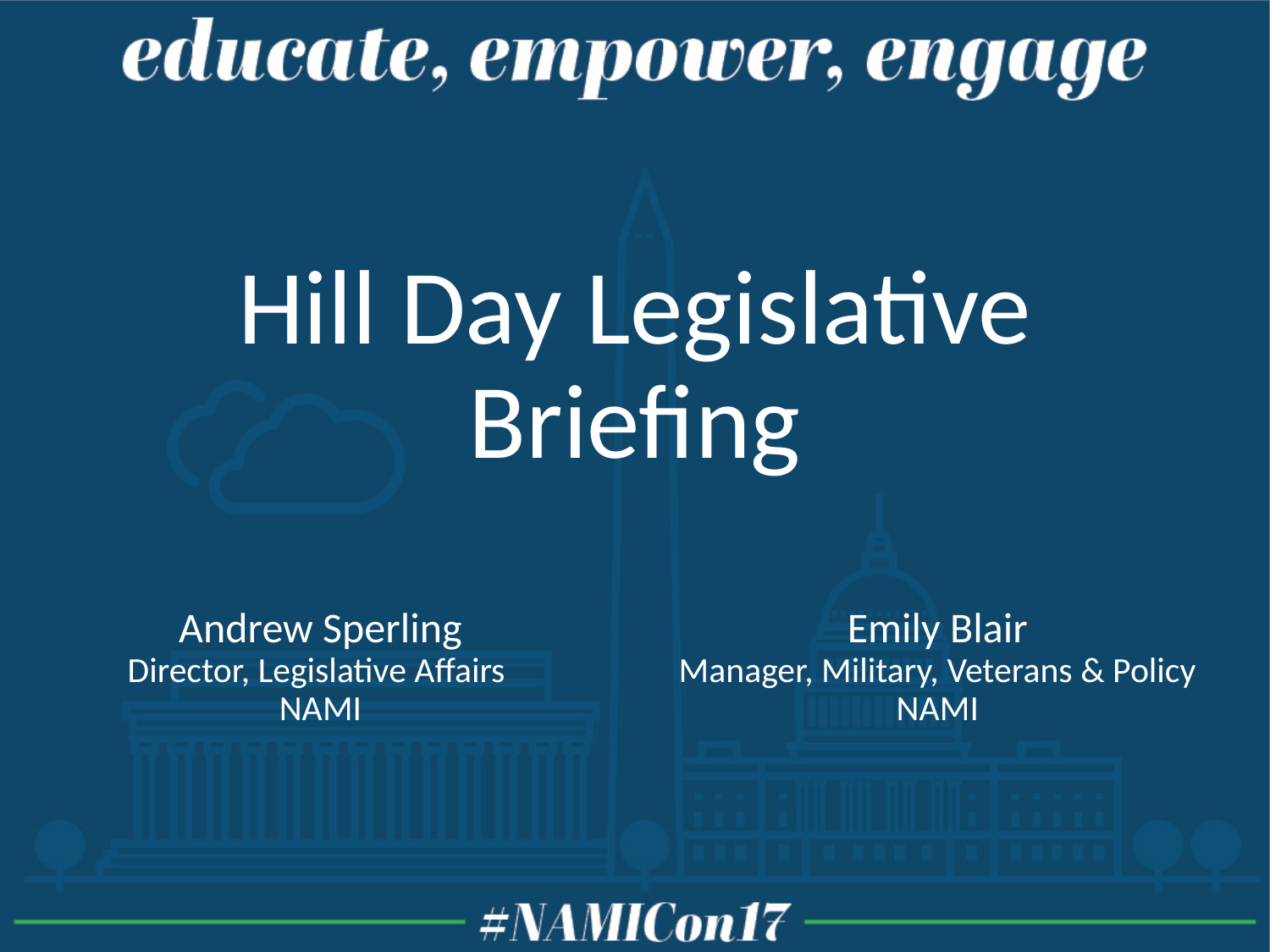

# Hill Day Legislative Briefing
Emily Blair
Manager, Military, Veterans & Policy
NAMI
Andrew Sperling
Director, Legislative Affairs
NAMI